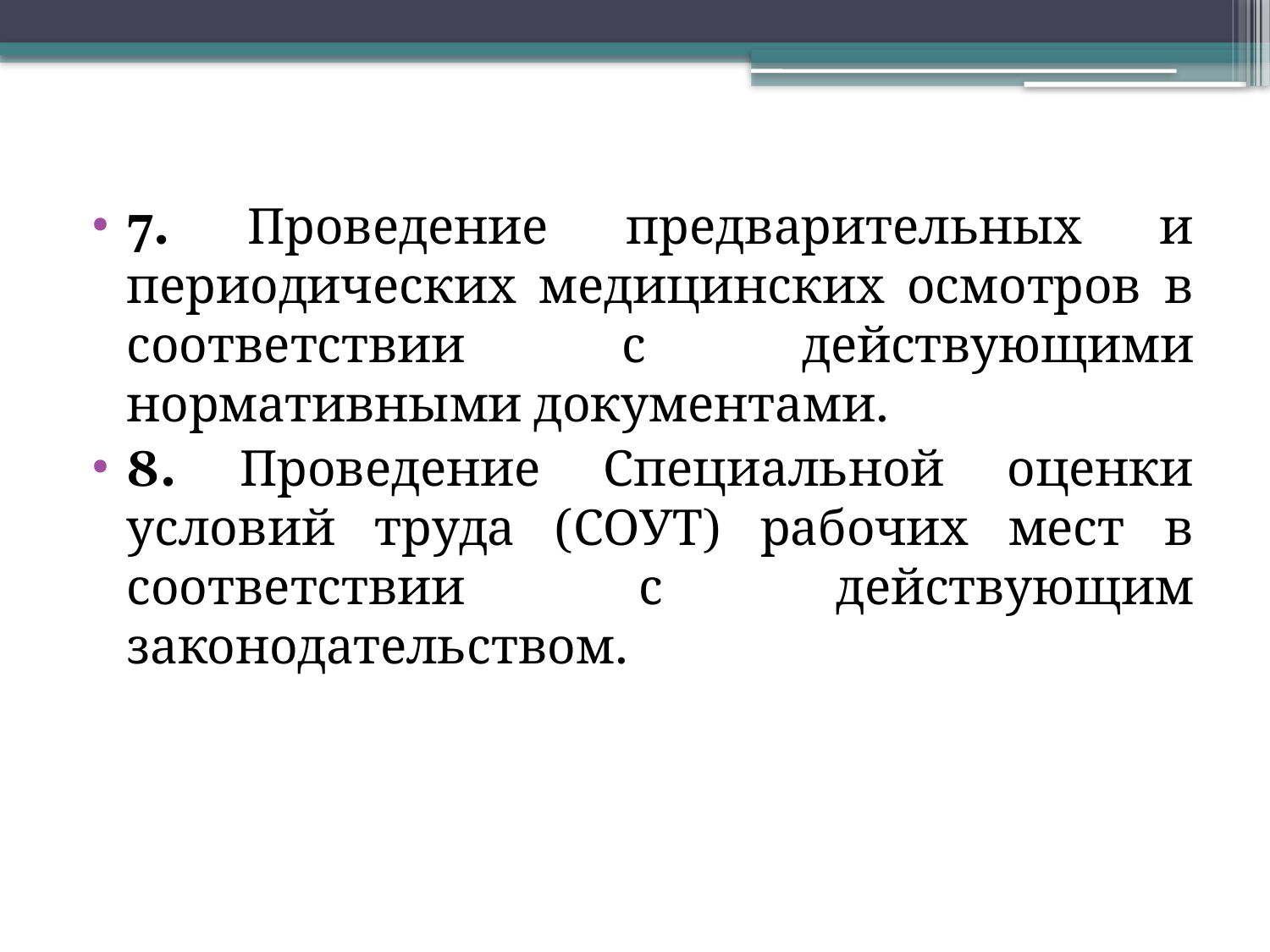

7. Проведение предварительных и периодических медицинских осмотров в соответствии с действующими нормативными документами.
8. Проведение Специальной оценки условий труда (СОУТ) рабочих мест в соответствии с действующим законодательством.